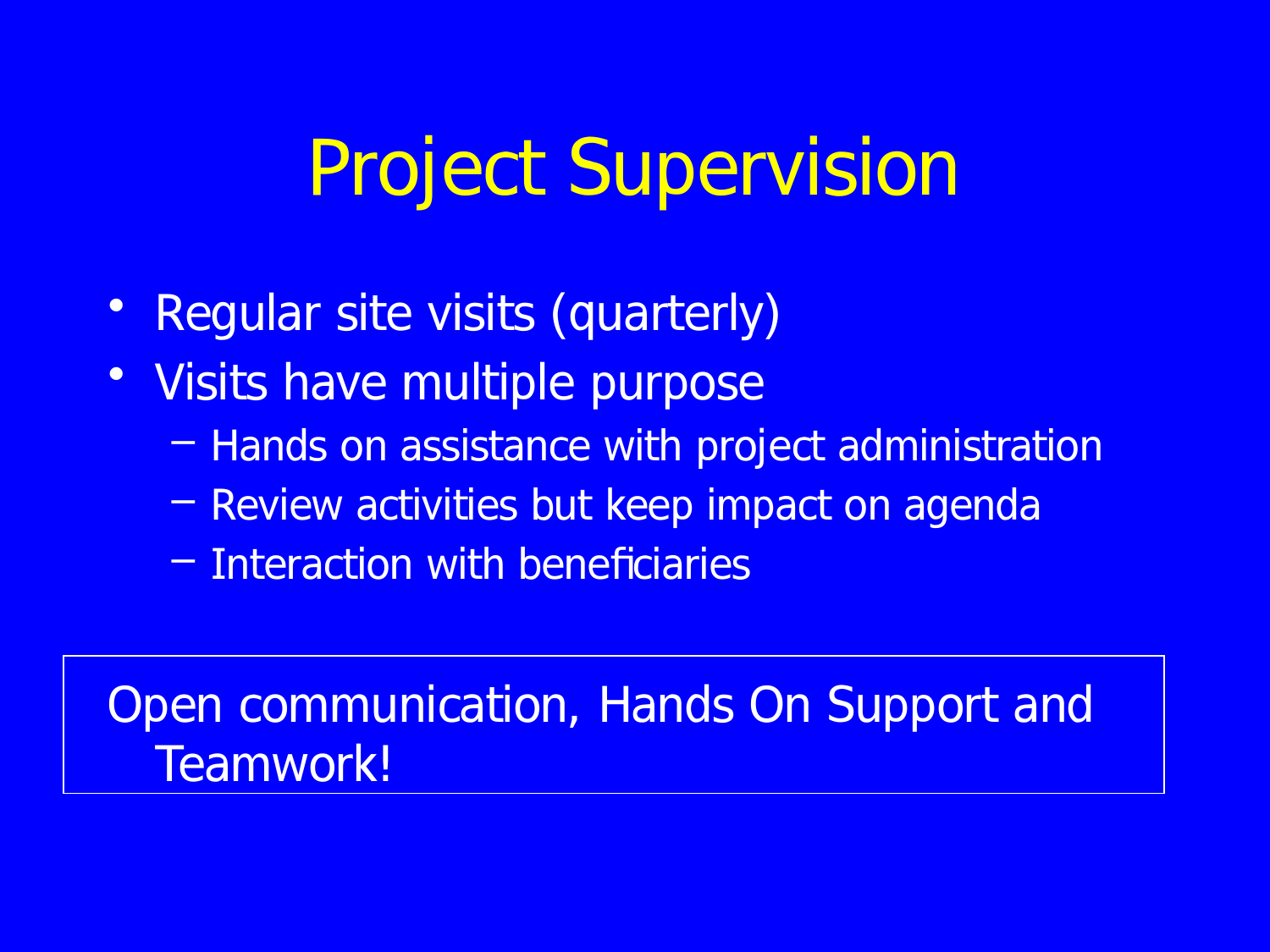

# Project Supervision
Regular site visits (quarterly)
Visits have multiple purpose
Hands on assistance with project administration
Review activities but keep impact on agenda
Interaction with beneficiaries

Open communication, Hands On Support and Teamwork!